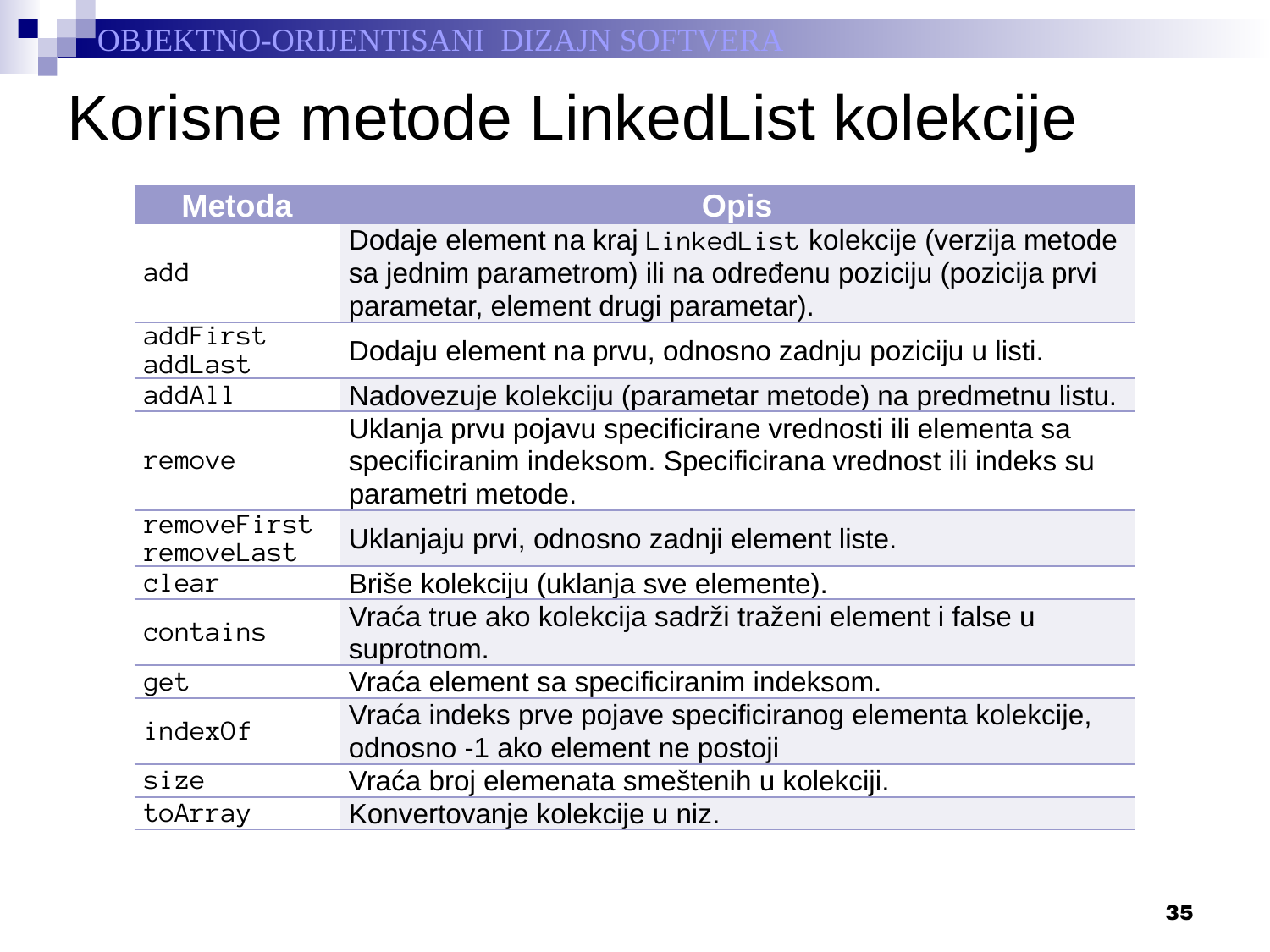

# Korisne metode LinkedList kolekcije
| Metoda | Opis |
| --- | --- |
| add | Dodaje element na kraj LinkedList kolekcije (verzija metode sa jednim parametrom) ili na određenu poziciju (pozicija prvi parametar, element drugi parametar). |
| addFirst addLast | Dodaju element na prvu, odnosno zadnju poziciju u listi. |
| addAll | Nadovezuje kolekciju (parametar metode) na predmetnu listu. |
| remove | Uklanja prvu pojavu specificirane vrednosti ili elementa sa specificiranim indeksom. Specificirana vrednost ili indeks su parametri metode. |
| removeFirst removeLast | Uklanjaju prvi, odnosno zadnji element liste. |
| clear | Briše kolekciju (uklanja sve elemente). |
| contains | Vraća true ako kolekcija sadrži traženi element i false u suprotnom. |
| get | Vraća element sa specificiranim indeksom. |
| indexOf | Vraća indeks prve pojave specificiranog elementa kolekcije, odnosno -1 ako element ne postoji |
| size | Vraća broj elemenata smeštenih u kolekciji. |
| toArray | Konvertovanje kolekcije u niz. |
35